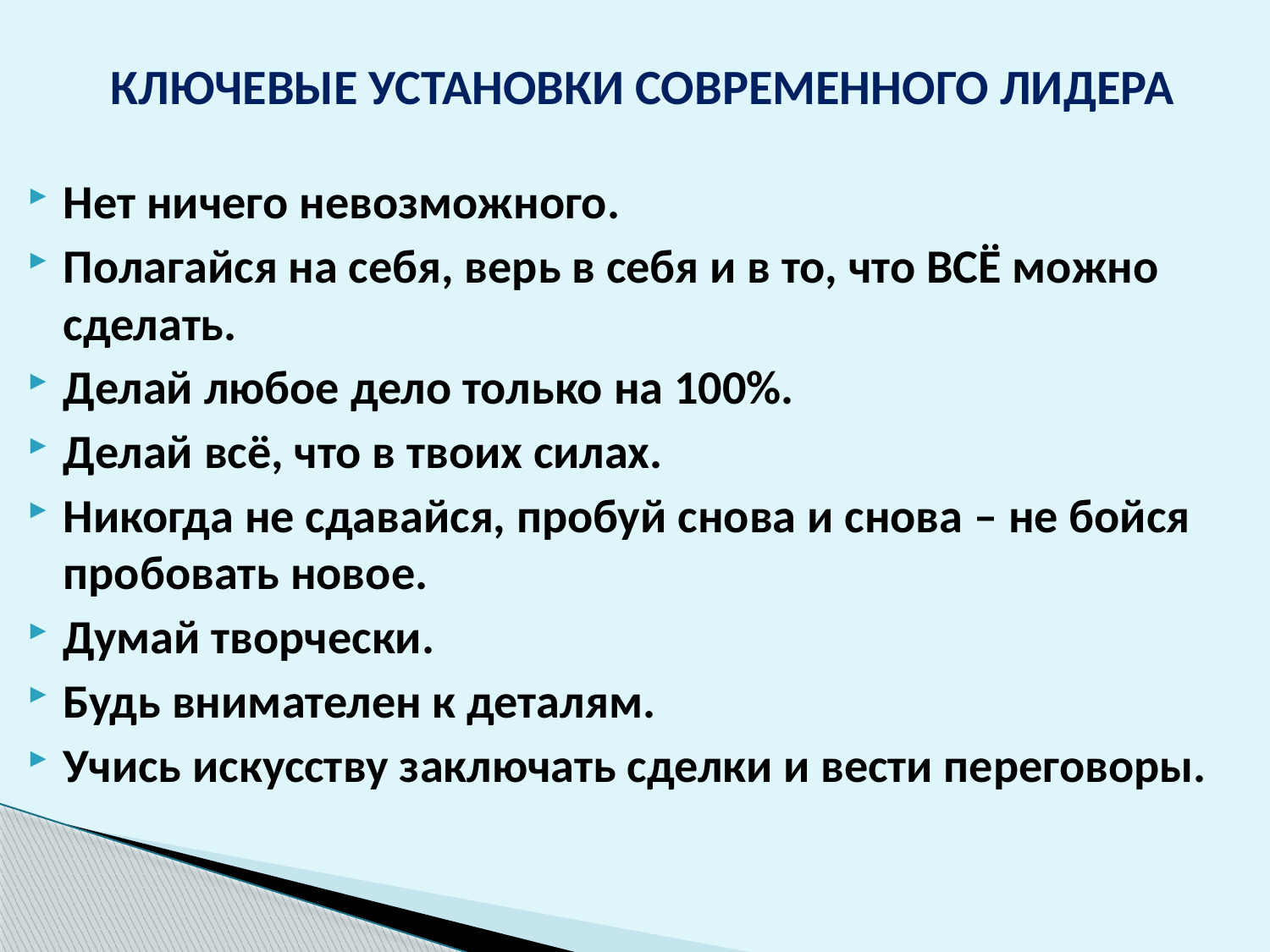

КЛЮЧЕВЫЕ УСТАНОВКИ СОВРЕМЕННОГО ЛИДЕРА

Нет ничего невозможного.
Полагайся на себя, верь в себя и в то, что ВСЁ можно сделать.
Делай любое дело только на 100%.
Делай всё, что в твоих силах.
Никогда не сдавайся, пробуй снова и снова – не бойся пробовать новое.
Думай творчески.
Будь внимателен к деталям.
Учись искусству заключать сделки и вести переговоры.